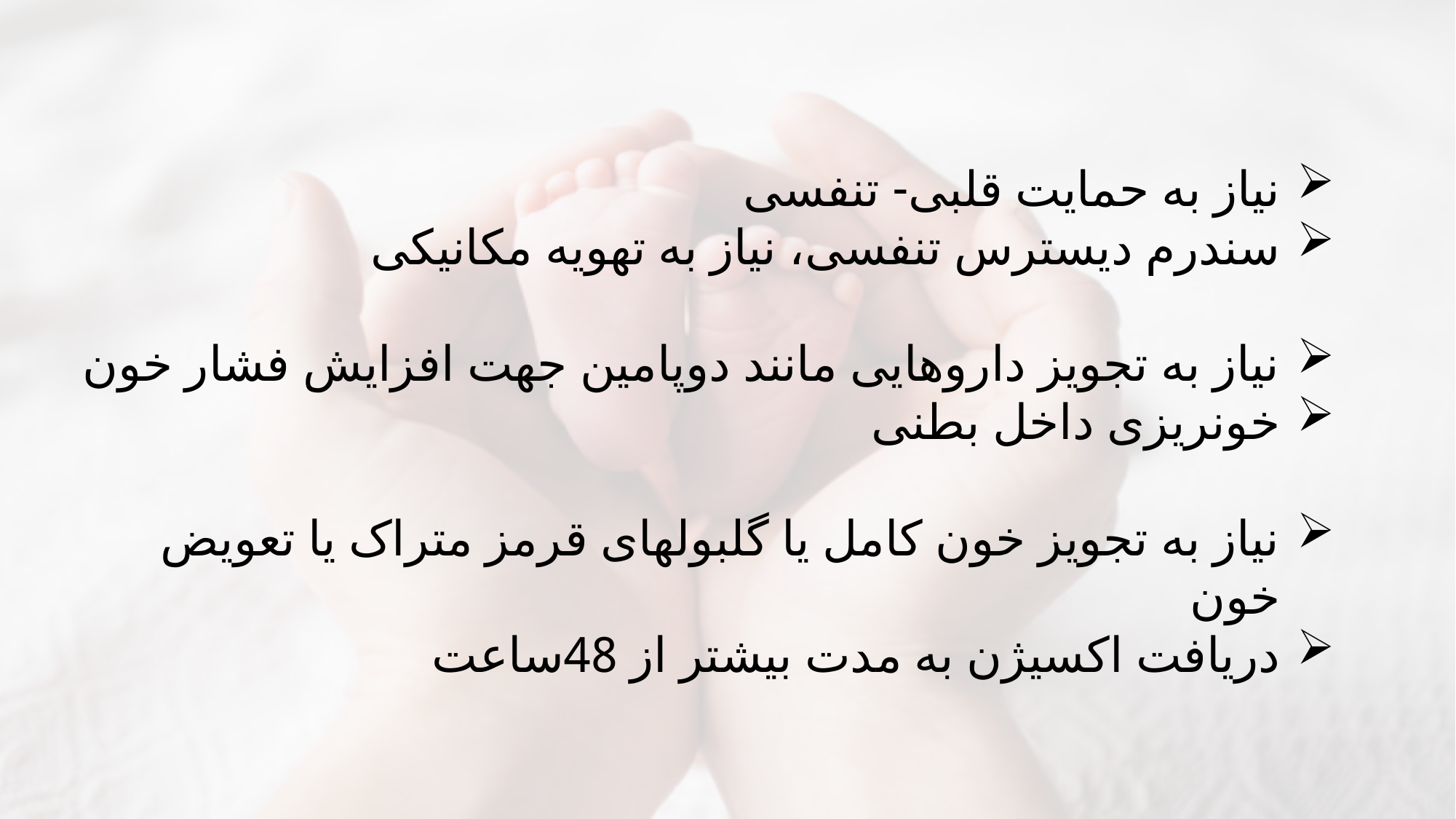

نیاز به حمایت قلبی- تنفسی
سندرم دیسترس تنفسی، نیاز به تهویه مکانیکی
نیاز به تجویز داروهایی مانند دوپامین جهت افزایش فشار خون
خونریزی داخل بطنی
نیاز به تجویز خون کامل یا گلبولهای قرمز متراک یا تعویض خون
دریافت اکسیژن به مدت بیشتر از 48ساعت